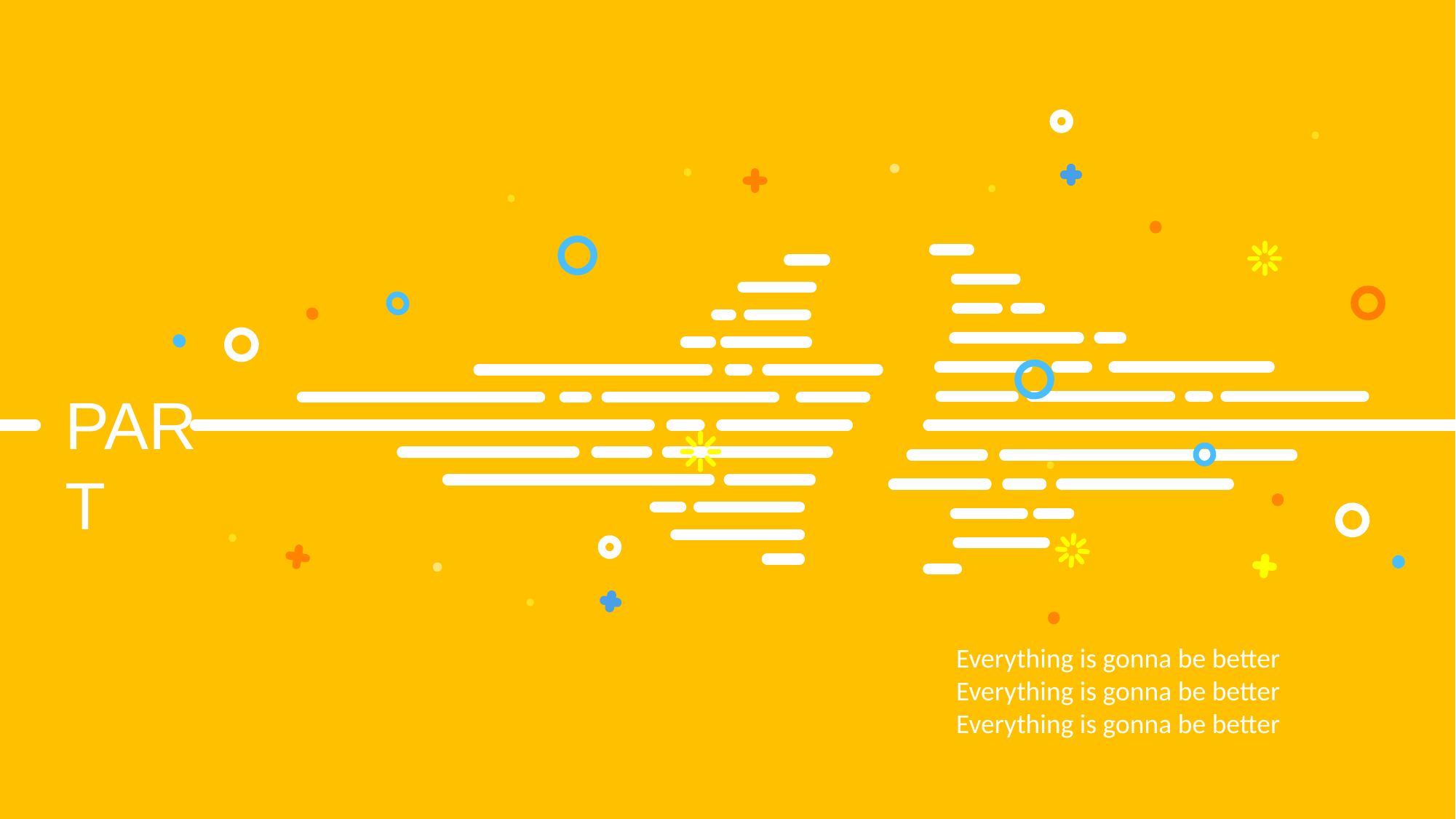

PART

Everything is gonna be better
Everything is gonna be better
Everything is gonna be better